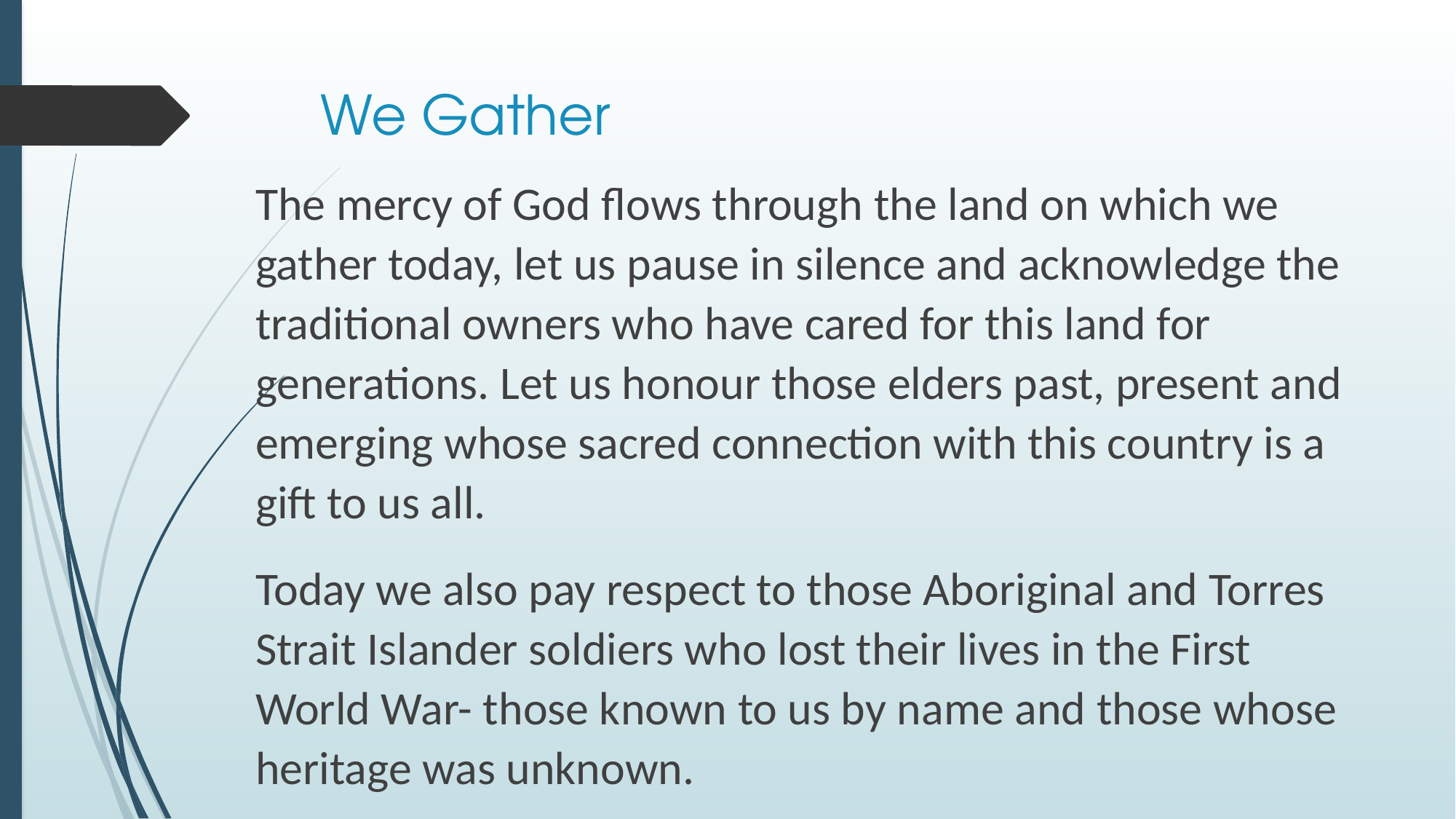

# We Gather
The mercy of God flows through the land on which we gather today, let us pause in silence and acknowledge the traditional owners who have cared for this land for generations. Let us honour those elders past, present and emerging whose sacred connection with this country is a gift to us all.
Today we also pay respect to those Aboriginal and Torres Strait Islander soldiers who lost their lives in the First World War- those known to us by name and those whose heritage was unknown.